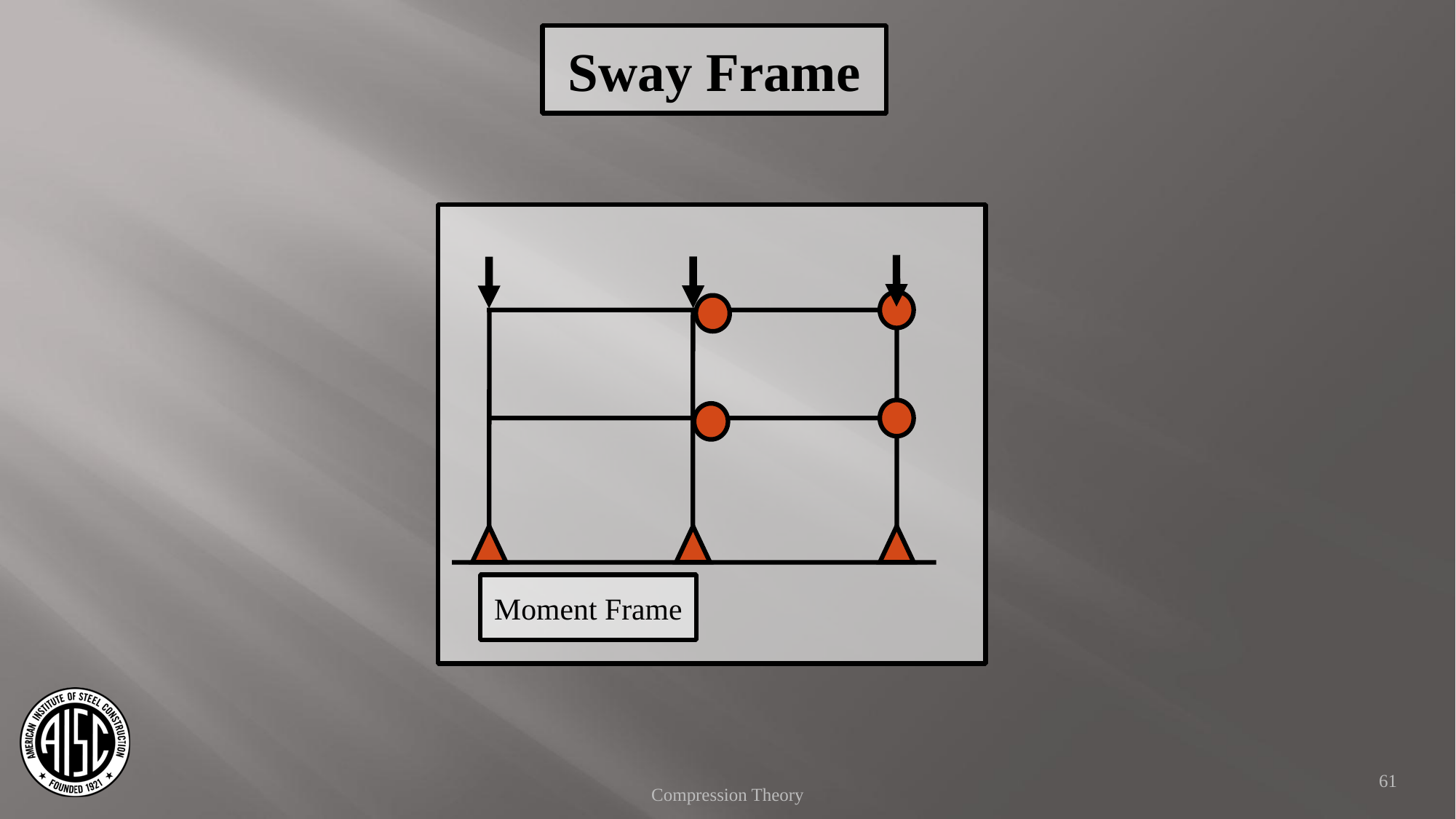

Sway Frame

Moment Frame
61
Compression Theory